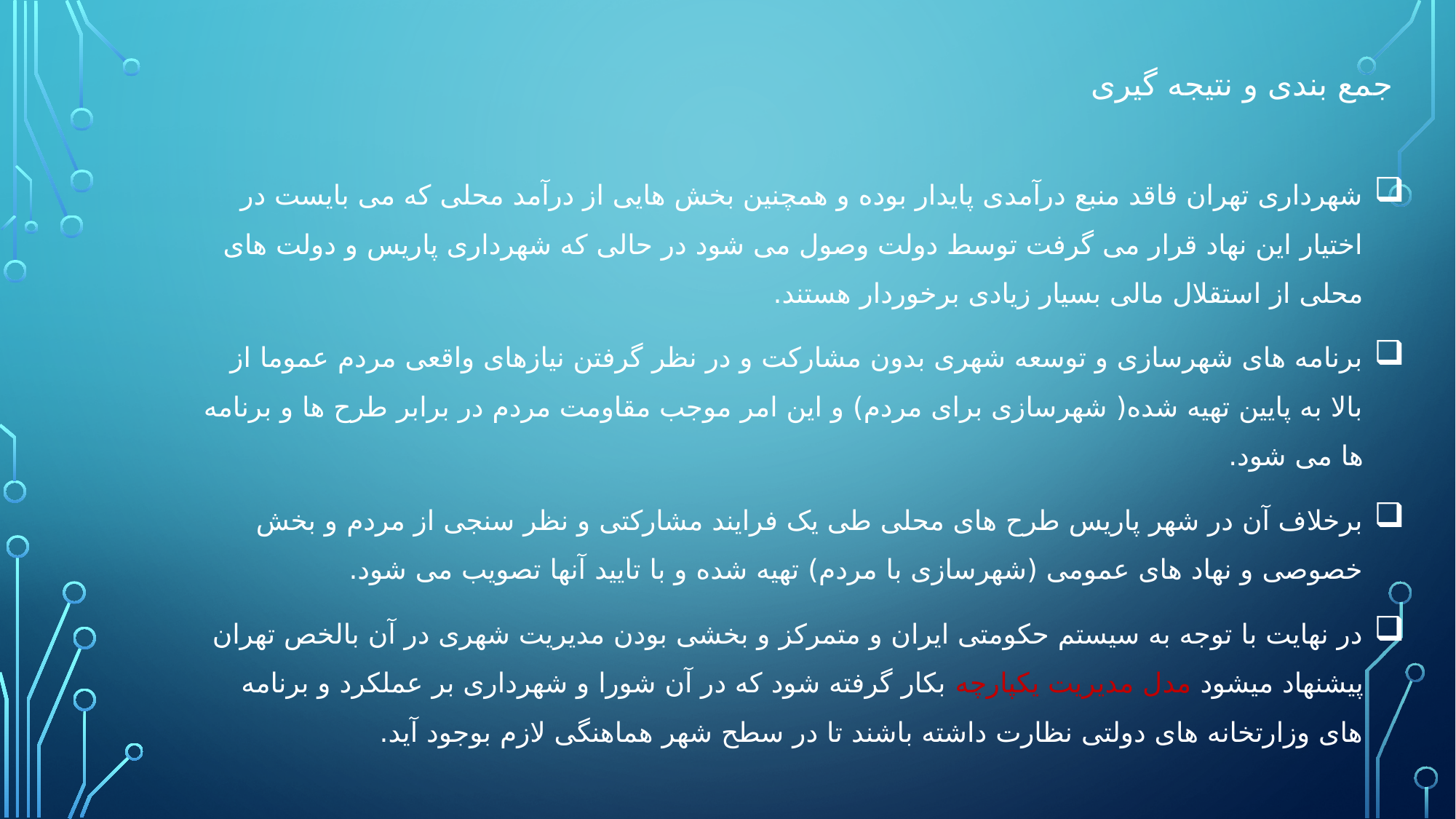

جمع بندی و نتیجه گیری
شهرداری تهران فاقد منبع درآمدی پایدار بوده و همچنین بخش هایی از درآمد محلی که می بایست در اختیار این نهاد قرار می گرفت توسط دولت وصول می شود در حالی که شهرداری پاریس و دولت های محلی از استقلال مالی بسیار زیادی برخوردار هستند.
برنامه های شهرسازی و توسعه شهری بدون مشارکت و در نظر گرفتن نیازهای واقعی مردم عموما از بالا به پایین تهیه شده( شهرسازی برای مردم) و این امر موجب مقاومت مردم در برابر طرح ها و برنامه ها می شود.
برخلاف آن در شهر پاریس طرح های محلی طی یک فرایند مشارکتی و نظر سنجی از مردم و بخش خصوصی و نهاد های عمومی (شهرسازی با مردم) تهیه شده و با تایید آنها تصویب می شود.
در نهایت با توجه به سیستم حکومتی ایران و متمرکز و بخشی بودن مدیریت شهری در آن بالخص تهران پیشنهاد میشود مدل مدیریت یکپارچه بکار گرفته شود که در آن شورا و شهرداری بر عملکرد و برنامه های وزارتخانه های دولتی نظارت داشته باشند تا در سطح شهر هماهنگی لازم بوجود آید.